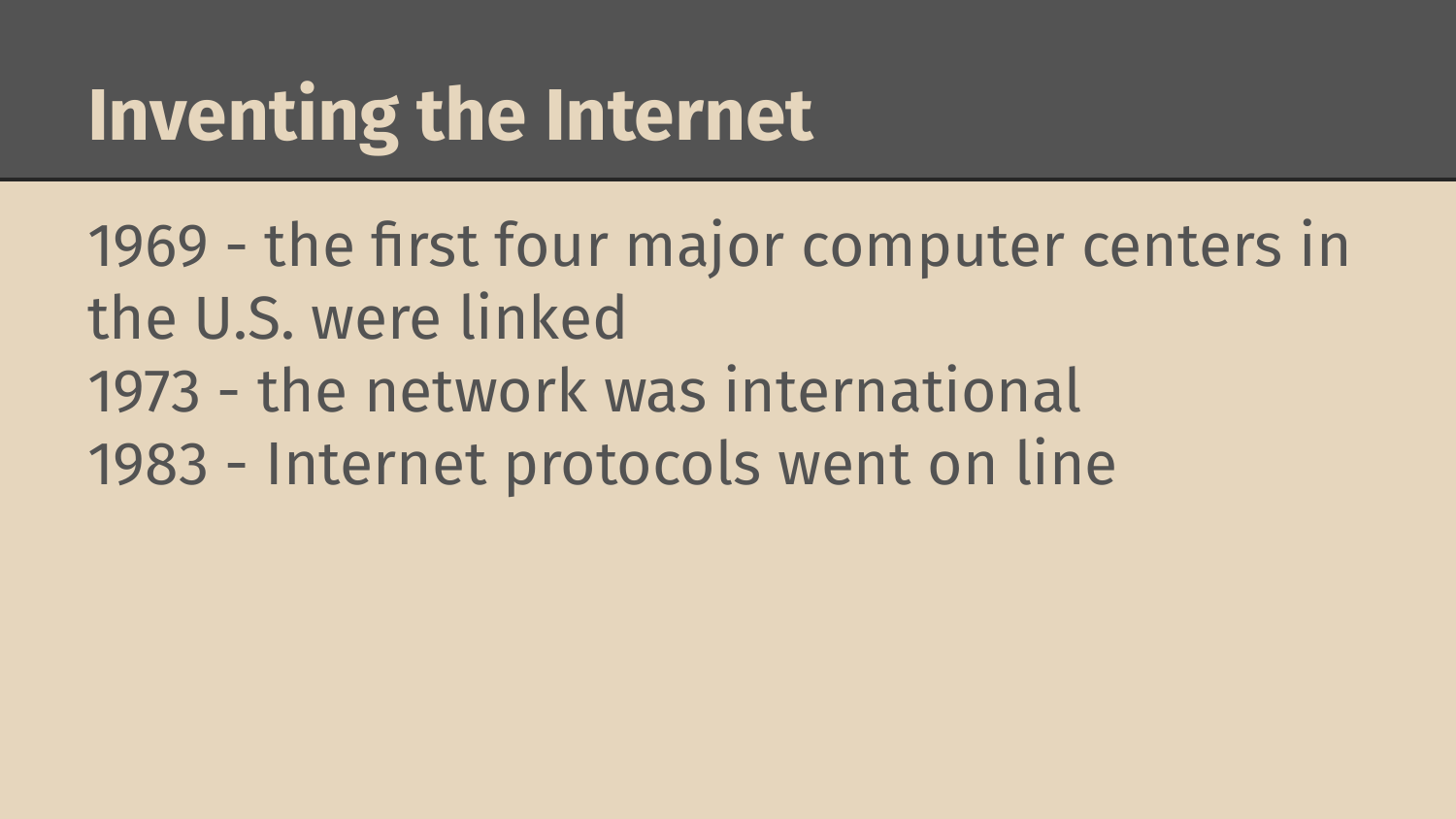

# Inventing the Internet
1969 - the first four major computer centers in the U.S. were linked
1973 - the network was international
1983 - Internet protocols went on line